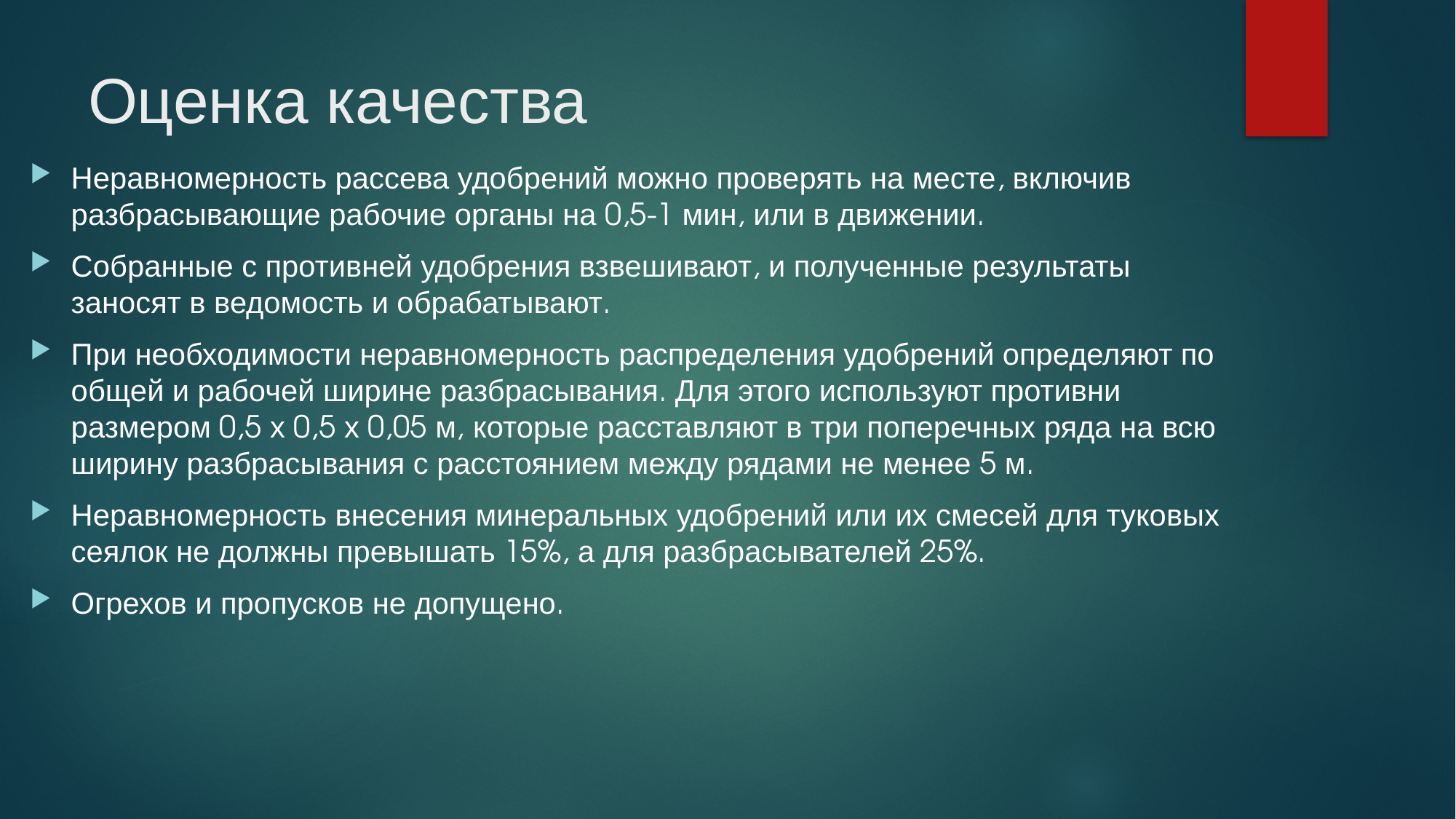

# Оценка качества
Неравномерность рассева удобрений можно проверять на месте, включив разбрасывающие рабочие органы на 0,5-1 мин, или в движении.
Собранные с противней удобрения взвешивают, и полученные результаты заносят в ведомость и обрабатывают.
При необходимости неравномерность распределения удобрений определяют по общей и рабочей ширине разбрасывания. Для этого используют противни размером 0,5 х 0,5 х 0,05 м, которые расставляют в три поперечных ряда на всю ширину разбрасывания с расстоянием между рядами не менее 5 м.
Неравномерность внесения минеральных удобрений или их смесей для туковых сеялок не должны превышать 15%, а для разбрасывателей 25%.
Огрехов и пропусков не допущено.